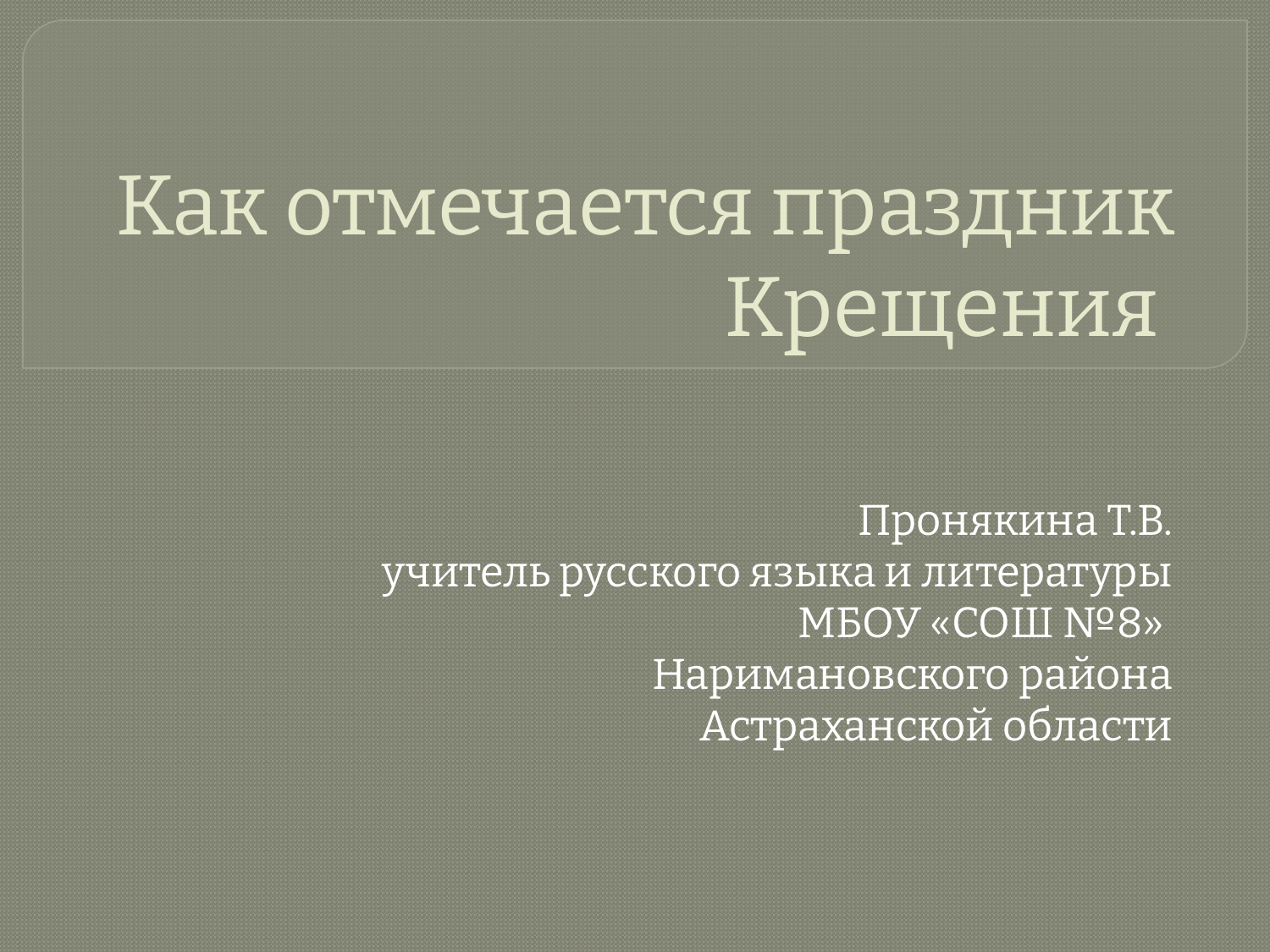

# Как отмечается праздник Крещения
Пронякина Т.В.
учитель русского языка и литературы
МБОУ «СОШ №8»
Наримановского района
Астраханской области